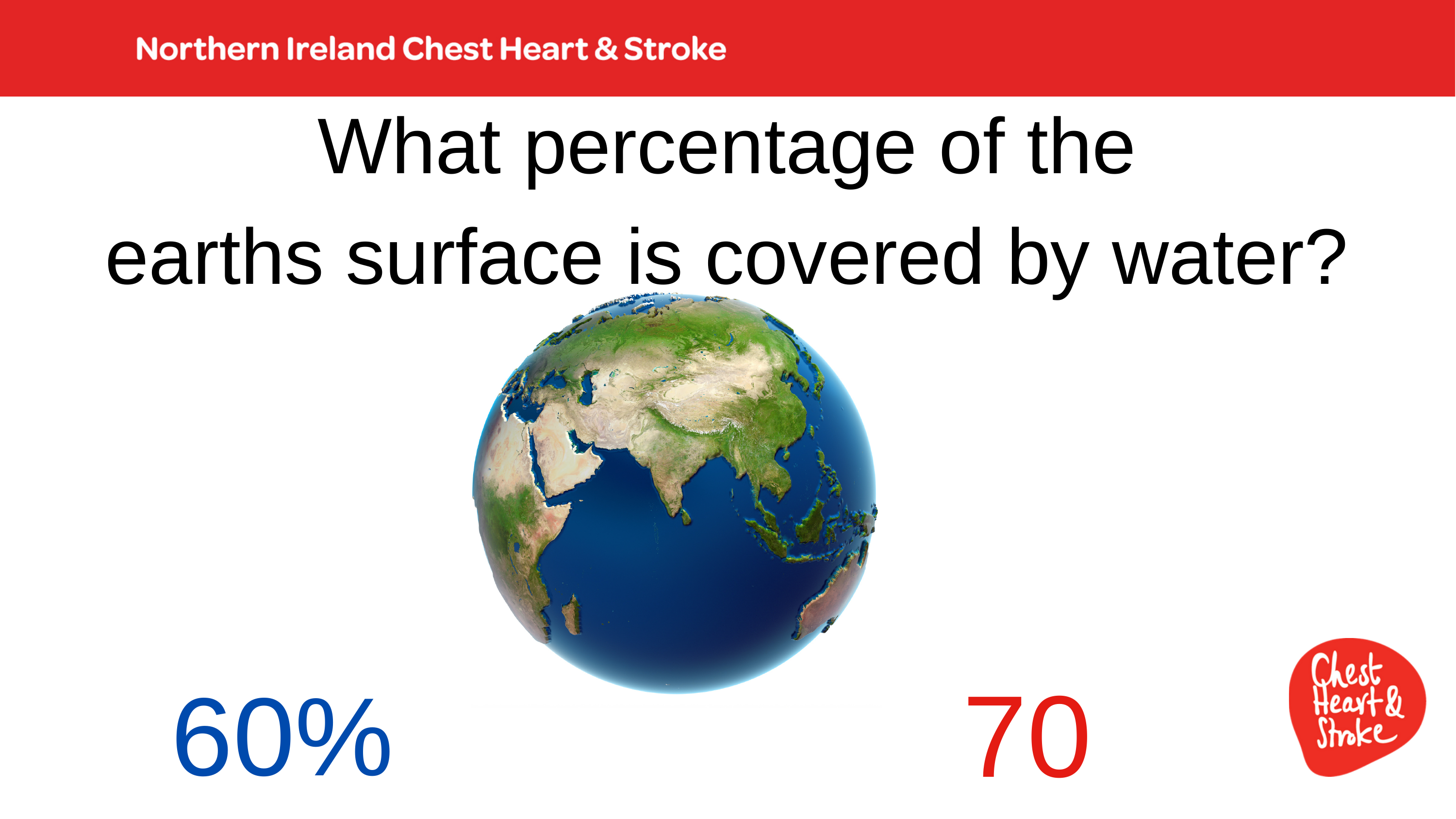

What percentage of the
 earths surface is covered by water?

70%

60%